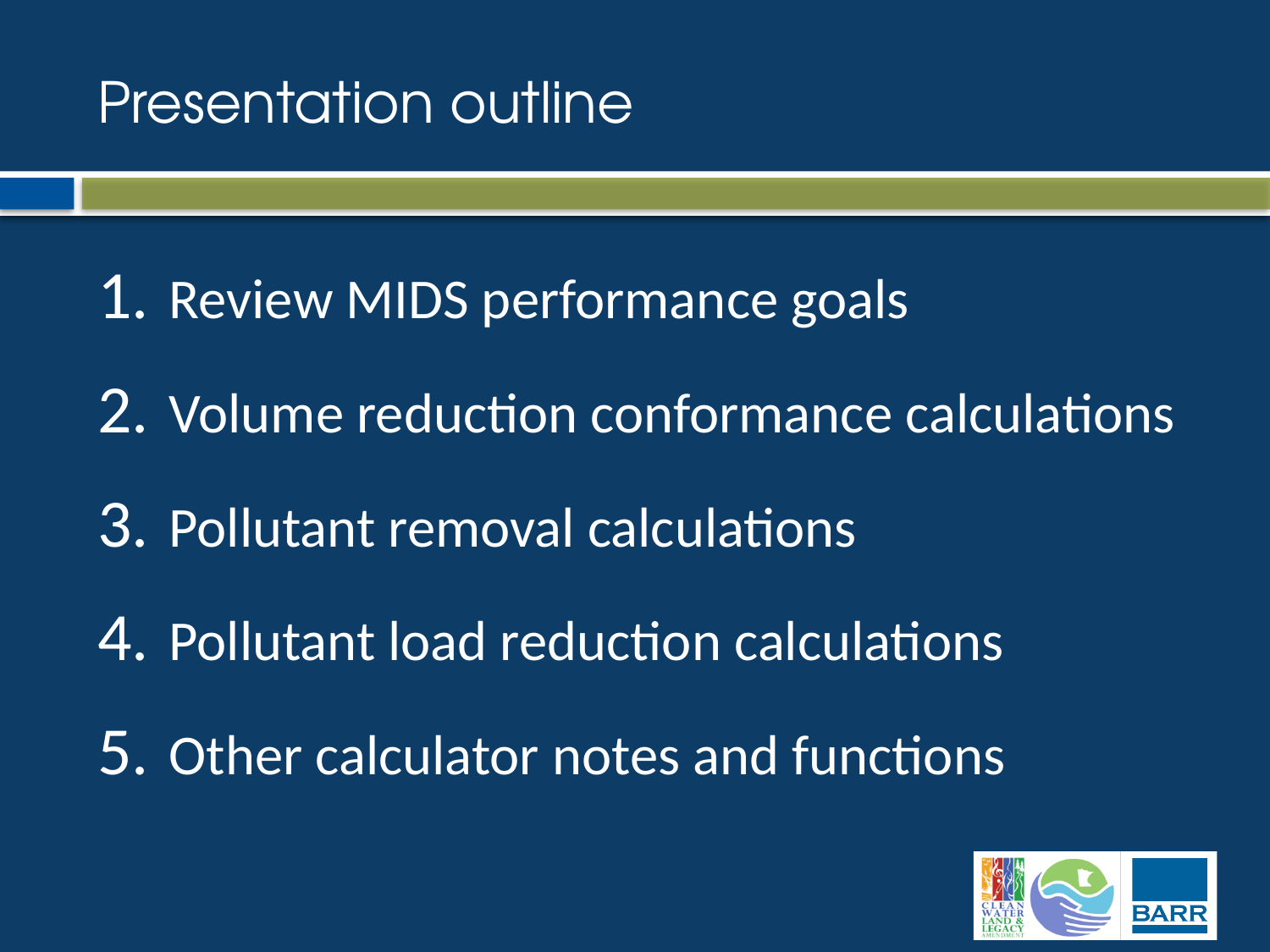

# Presentation outline
Review MIDS performance goals
Volume reduction conformance calculations
Pollutant removal calculations
Pollutant load reduction calculations
Other calculator notes and functions